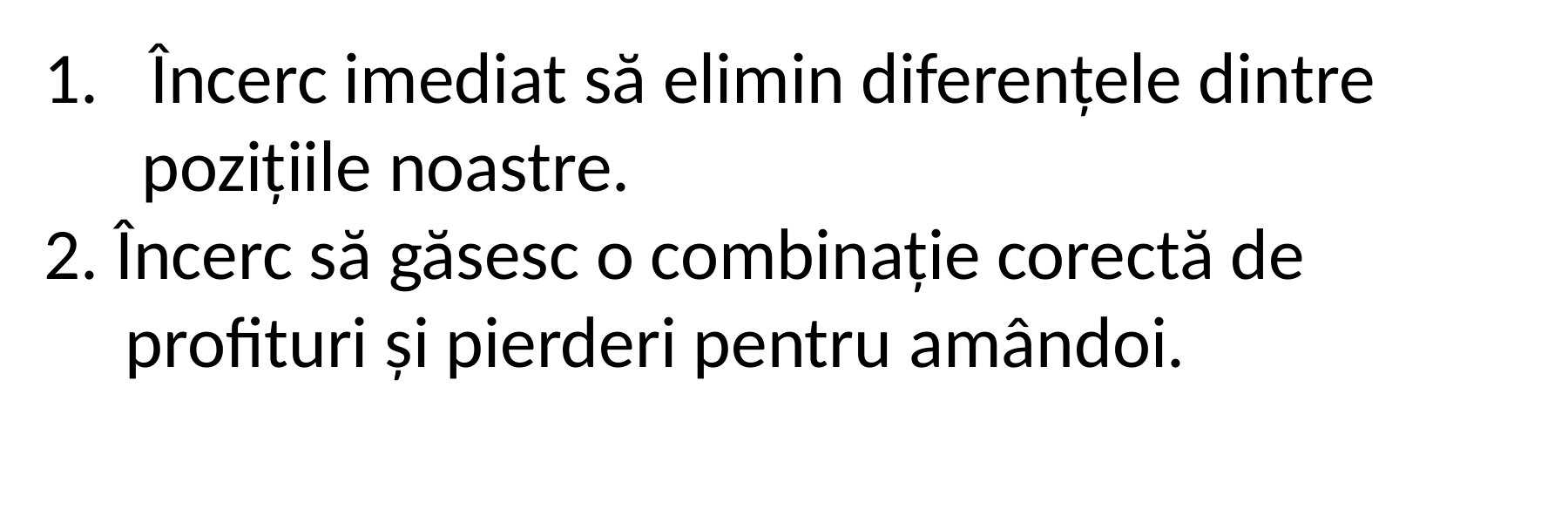

Încerc imediat să elimin diferențele dintre
      pozițiile noastre.
2. Încerc să găsesc o combinație corectă de
     profituri și pierderi pentru amândoi.